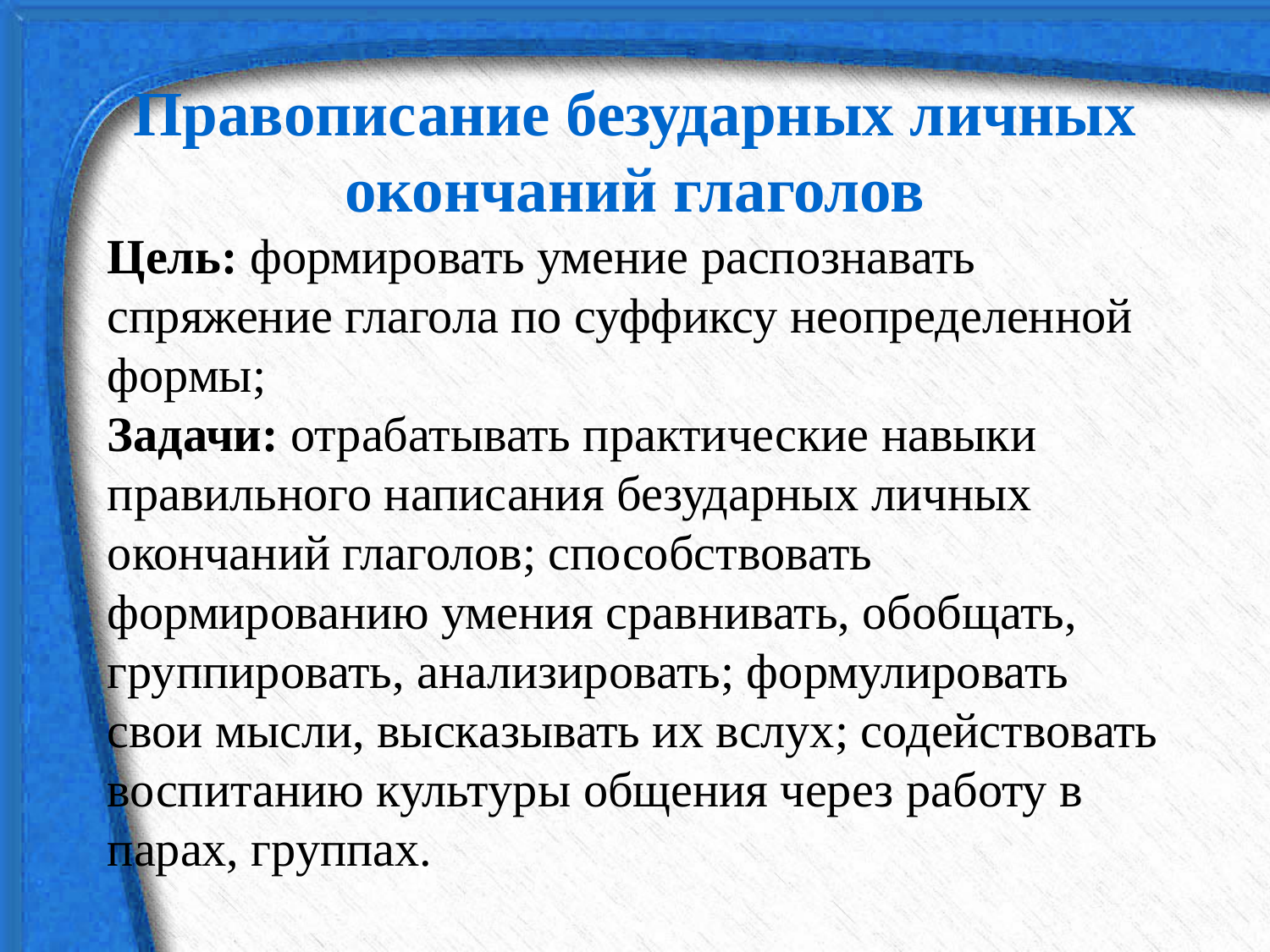

Правописание безударных личных окончаний глаголов
Цель: формировать умение распознавать спряжение глагола по суффиксу неопределенной формы;
Задачи: отрабатывать практические навыки правильного написания безударных личных окончаний глаголов; способствовать формированию умения сравнивать, обобщать, группировать, анализировать; формулировать свои мысли, высказывать их вслух; содействовать воспитанию культуры общения через работу в парах, группах.